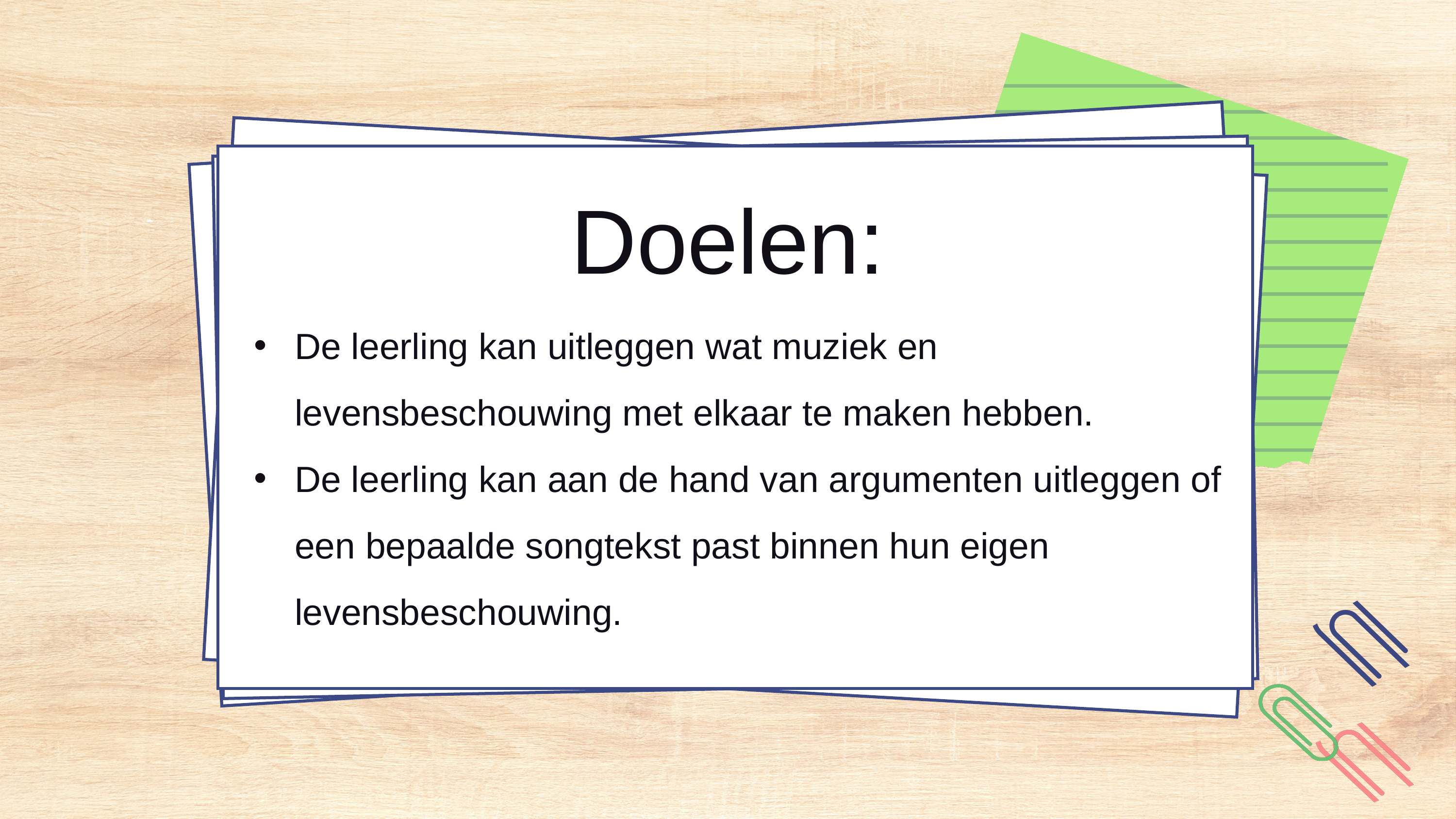

Doelen:
De leerling kan uitleggen wat muziek en levensbeschouwing met elkaar te maken hebben.
De leerling kan aan de hand van argumenten uitleggen of een bepaalde songtekst past binnen hun eigen levensbeschouwing.